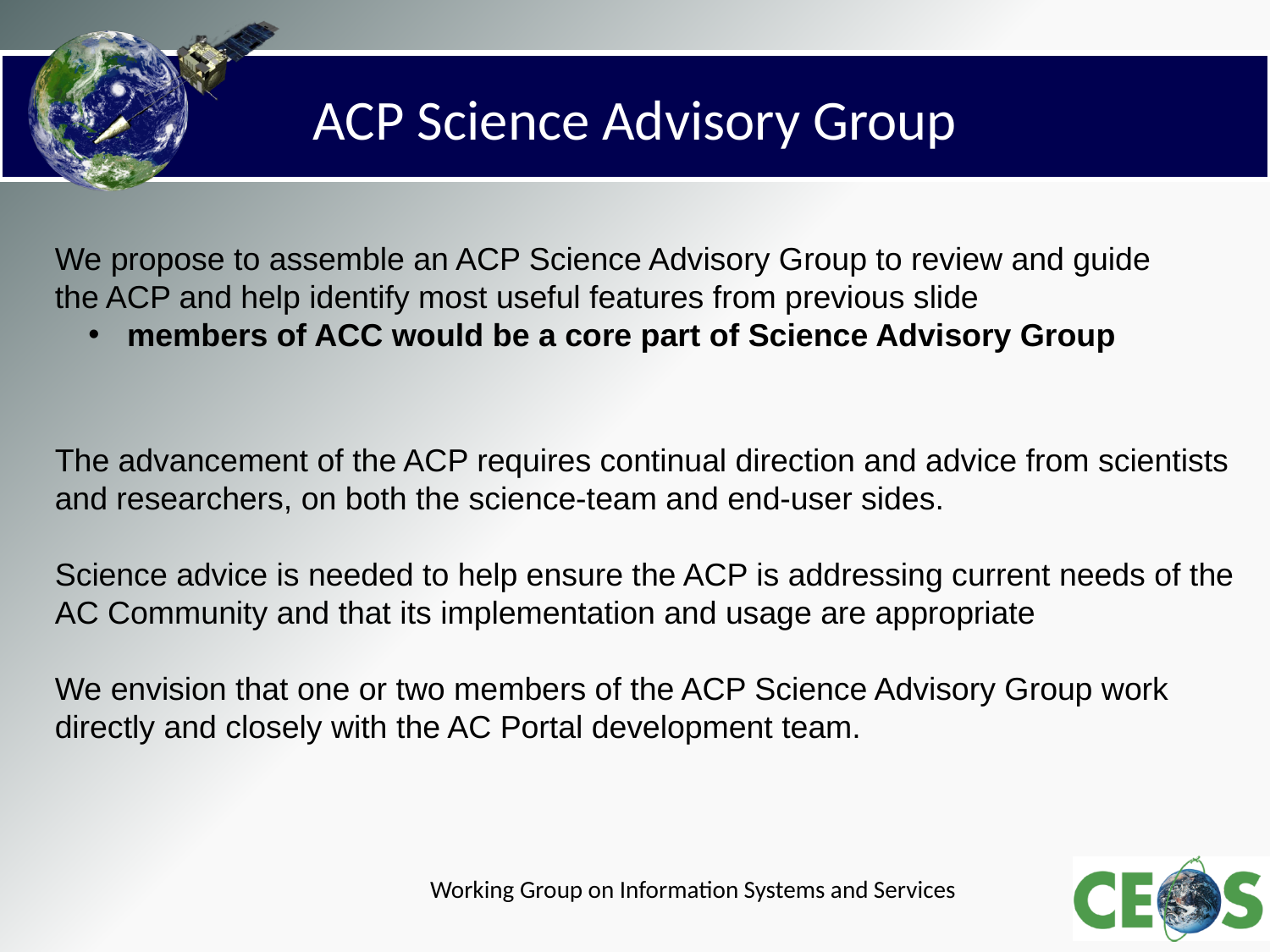

# ACP Science Advisory Group
We propose to assemble an ACP Science Advisory Group to review and guide the ACP and help identify most useful features from previous slide
 members of ACC would be a core part of Science Advisory Group
The advancement of the ACP requires continual direction and advice from scientists and researchers, on both the science-team and end-user sides.

Science advice is needed to help ensure the ACP is addressing current needs of the AC Community and that its implementation and usage are appropriate

We envision that one or two members of the ACP Science Advisory Group work directly and closely with the AC Portal development team.

Working Group on Information Systems and Services